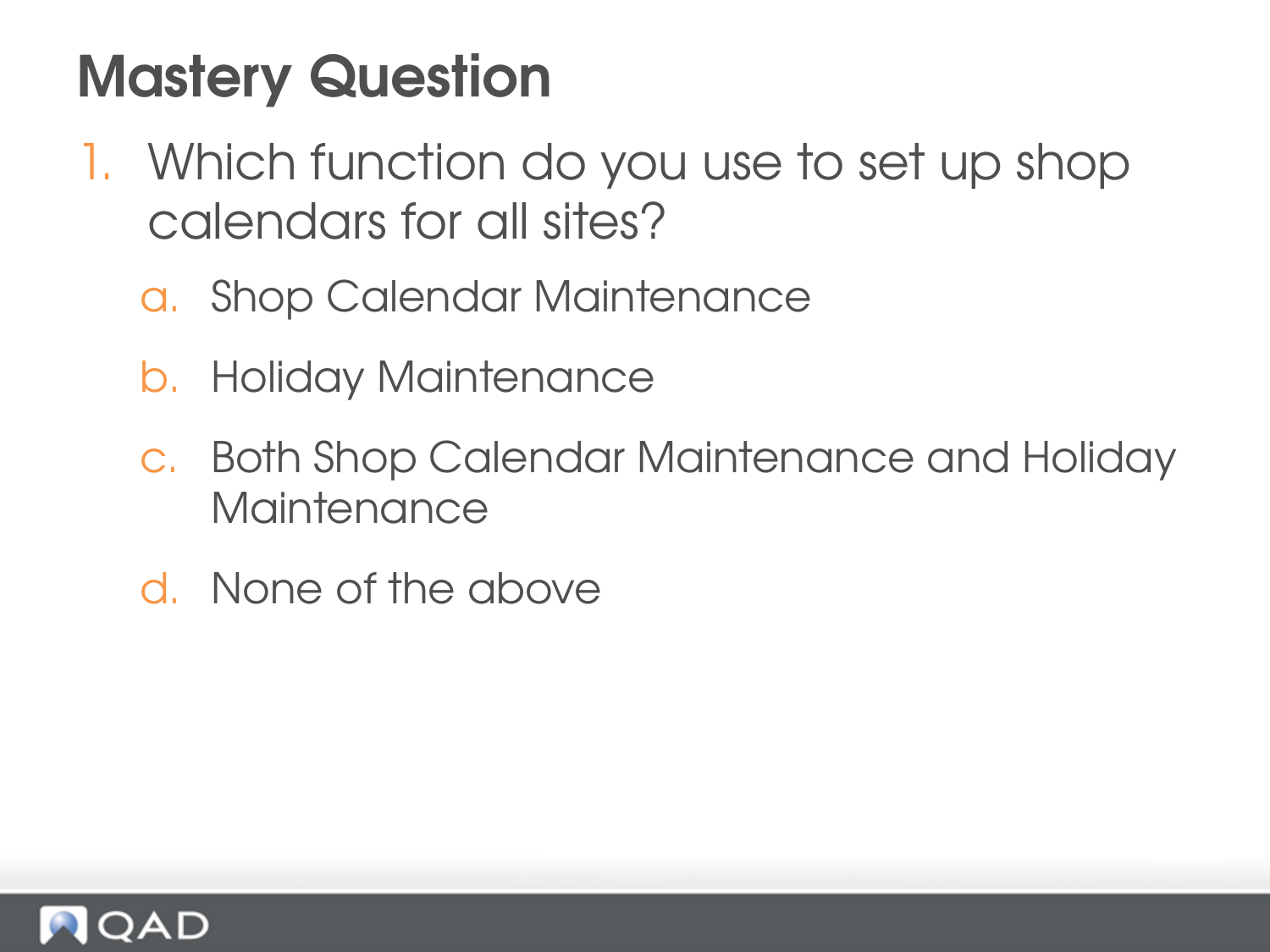

# Mastery Question
Which function do you use to set up shop calendars for all sites?
Shop Calendar Maintenance
Holiday Maintenance
Both Shop Calendar Maintenance and Holiday Maintenance
None of the above